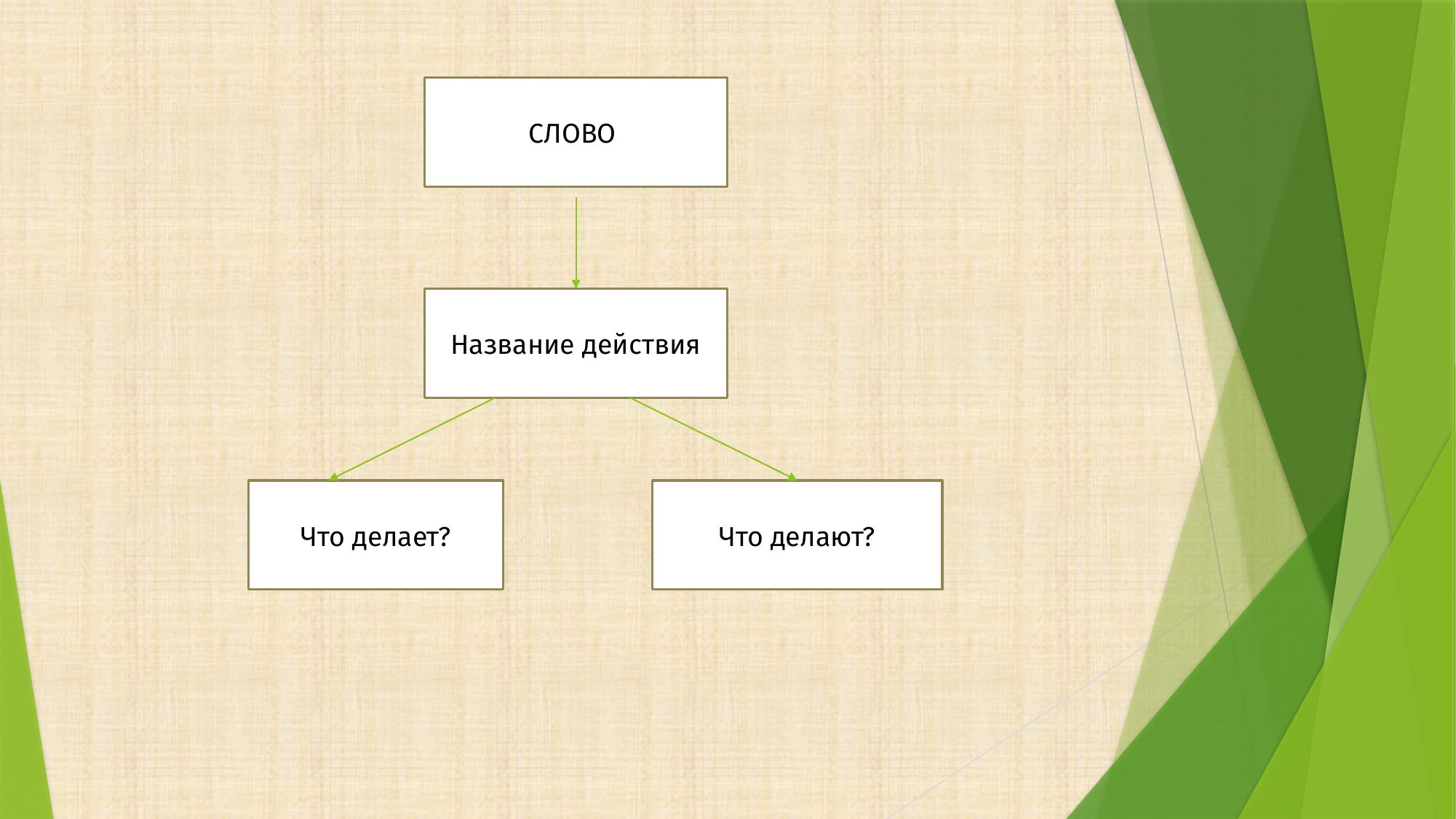

СЛОВО
Название действия
Что делает?
Что делают?